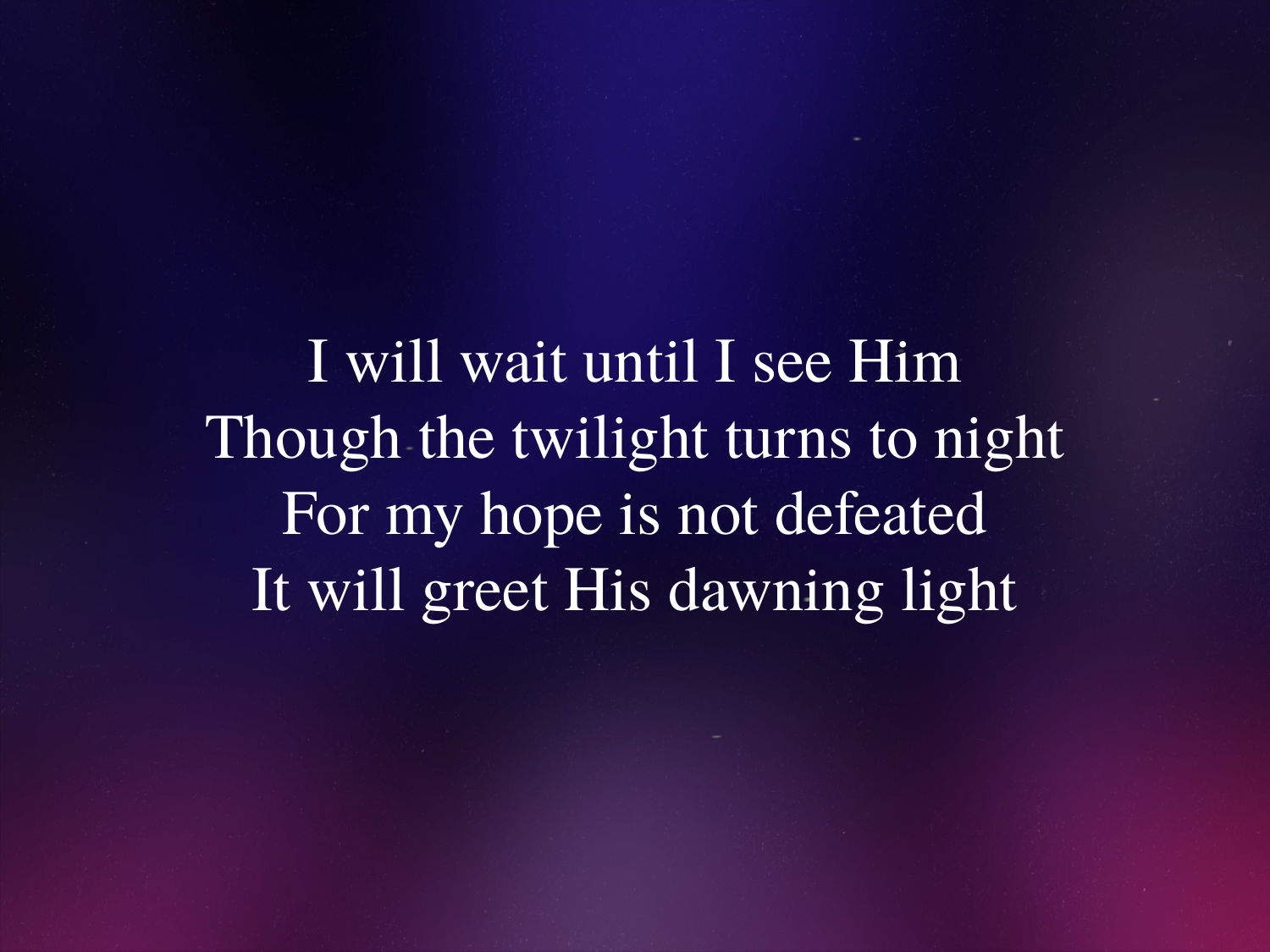

# I will wait until I see Him Though the twilight turns to night For my hope is not defeated It will greet His dawning light